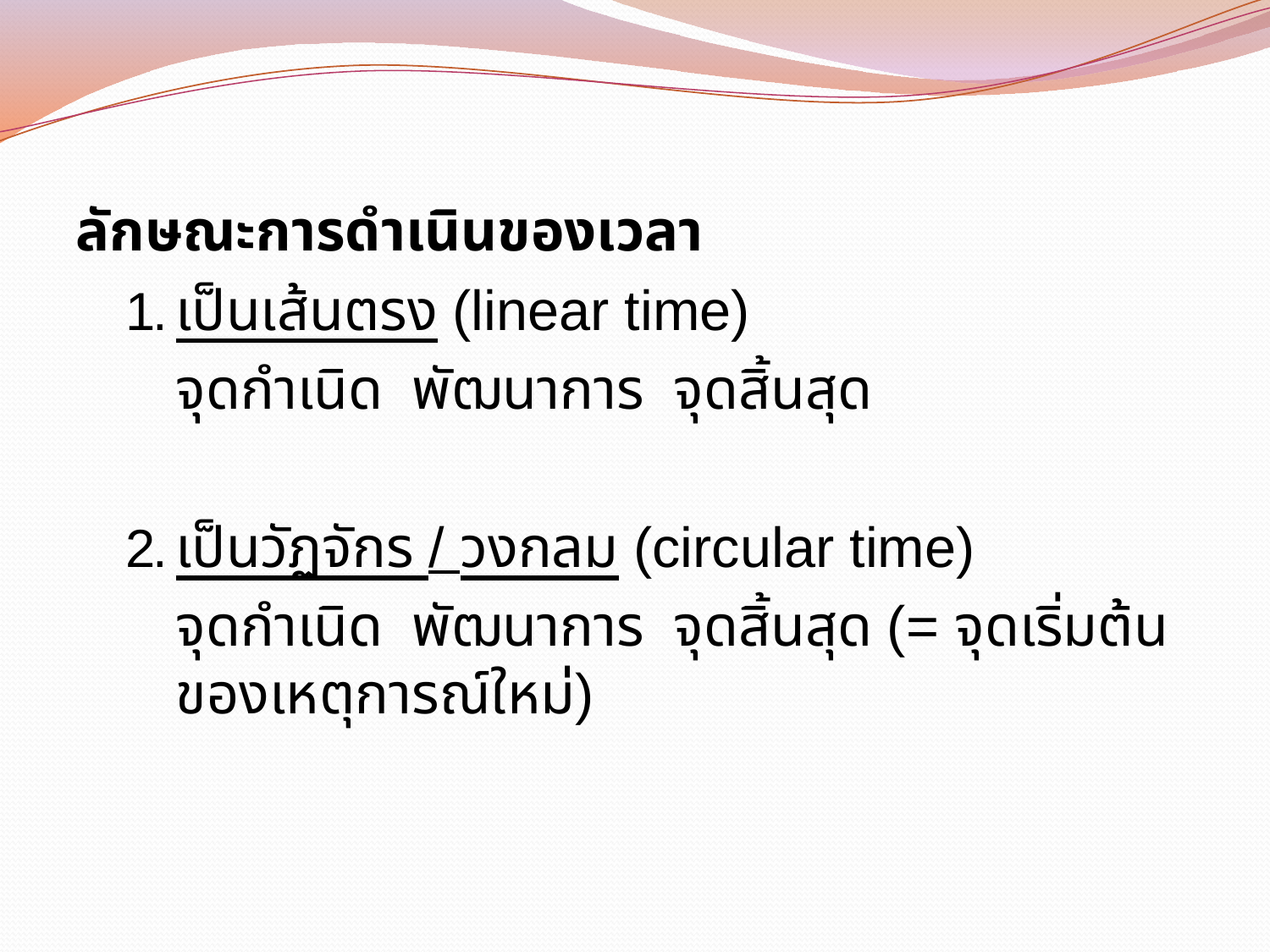

ลักษณะการดำเนินของเวลา
เป็นเส้นตรง (linear time)
	จุดกำเนิด  พัฒนาการ  จุดสิ้นสุด

เป็นวัฏจักร / วงกลม (circular time)
	จุดกำเนิด  พัฒนาการ  จุดสิ้นสุด (= จุดเริ่มต้นของเหตุการณ์ใหม่)